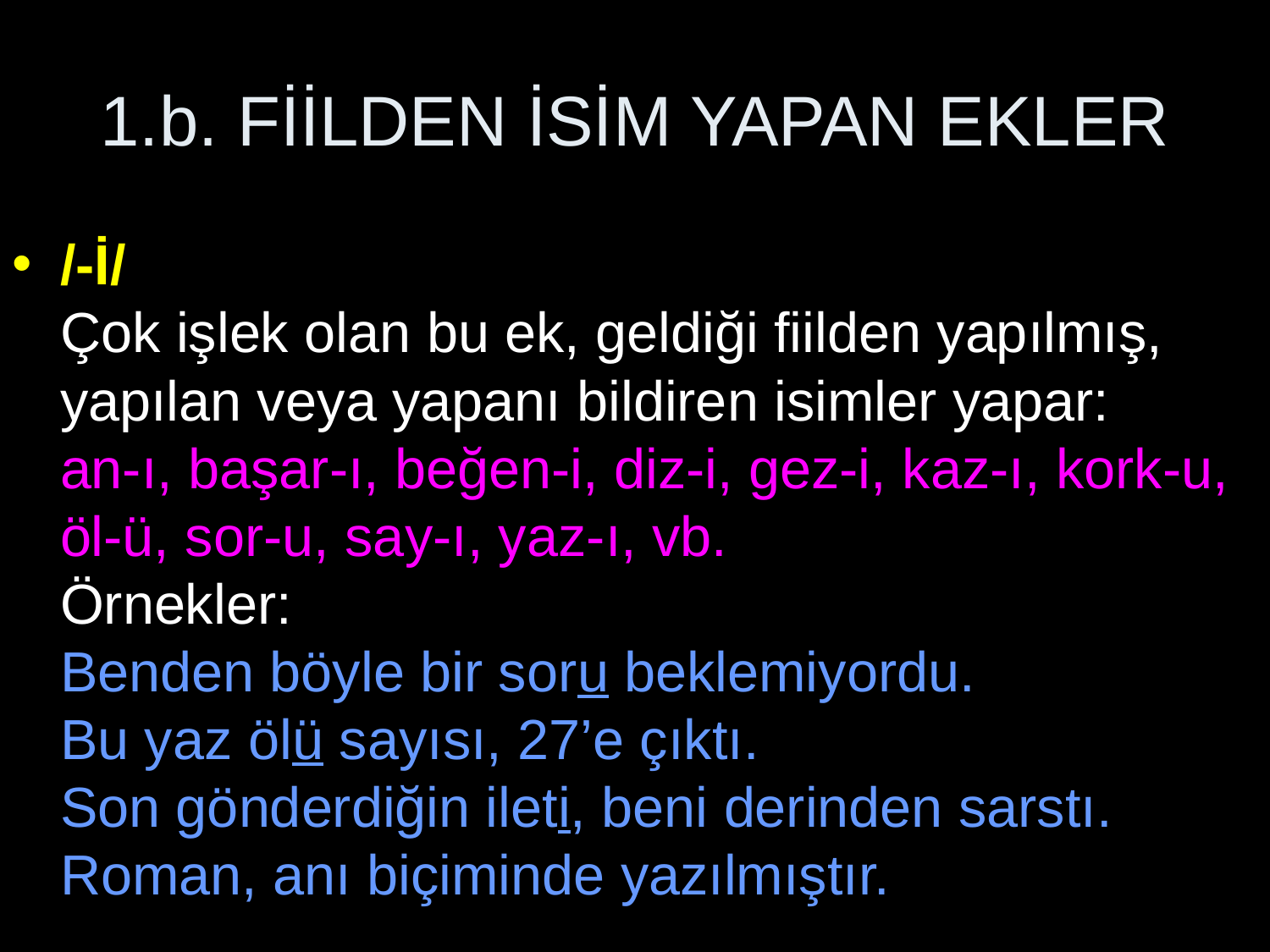

# 1.b. FİİLDEN İSİM YAPAN EKLER
/-İ/
Çok işlek olan bu ek, geldiği fiilden yapılmış, yapılan veya yapanı bildiren isimler yapar:
an-ı, başar-ı, beğen-i, diz-i, gez-i, kaz-ı, kork-u, öl-ü, sor-u, say-ı, yaz-ı, vb.
Örnekler:
Benden böyle bir soru beklemiyordu.
Bu yaz ölü sayısı, 27’e çıktı.
Son gönderdiğin ileti, beni derinden sarstı.
Roman, anı biçiminde yazılmıştır.